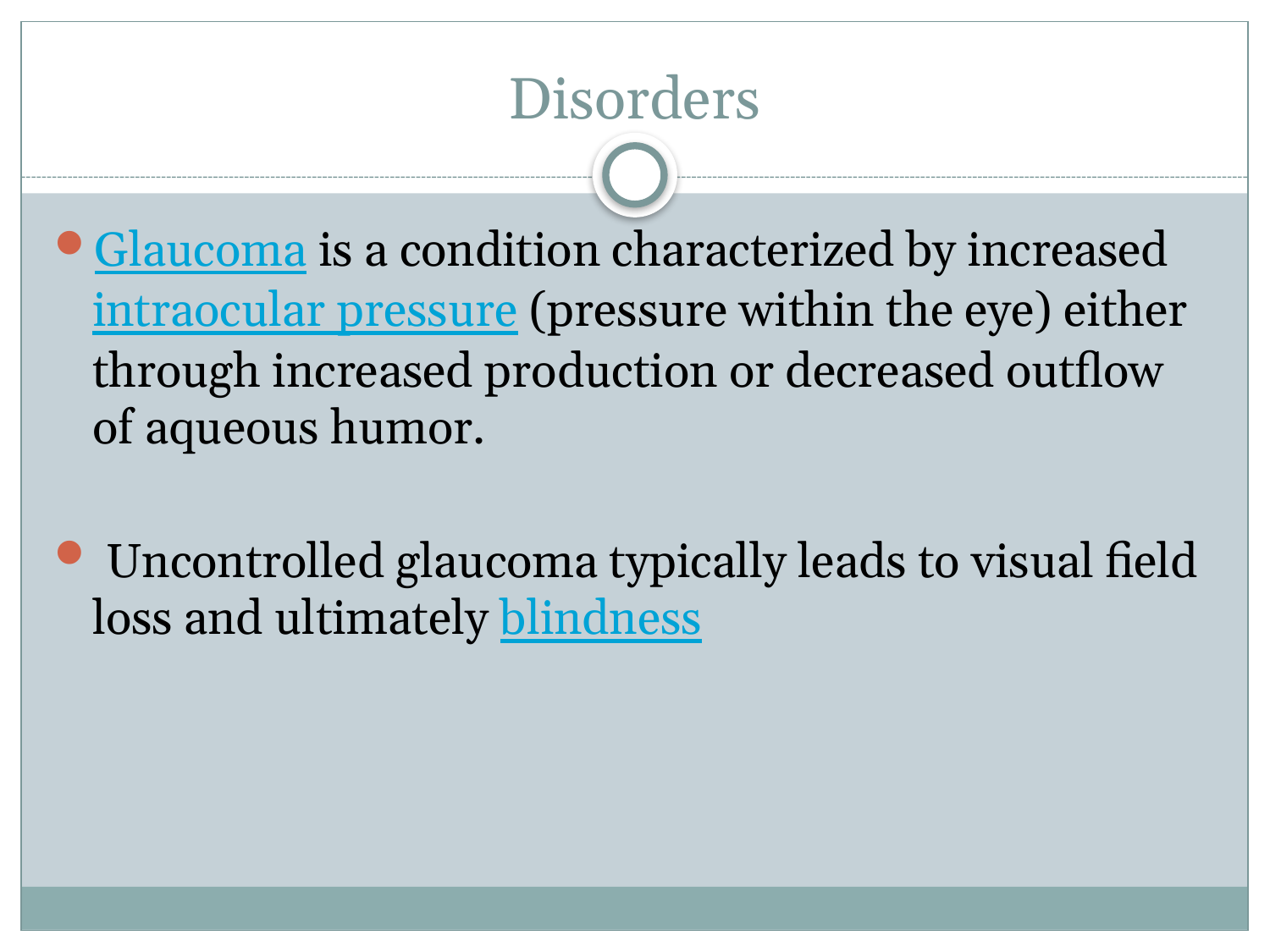

# Disorders
Glaucoma is a condition characterized by increased intraocular pressure (pressure within the eye) either through increased production or decreased outflow of aqueous humor.

 Uncontrolled glaucoma typically leads to visual field loss and ultimately blindness